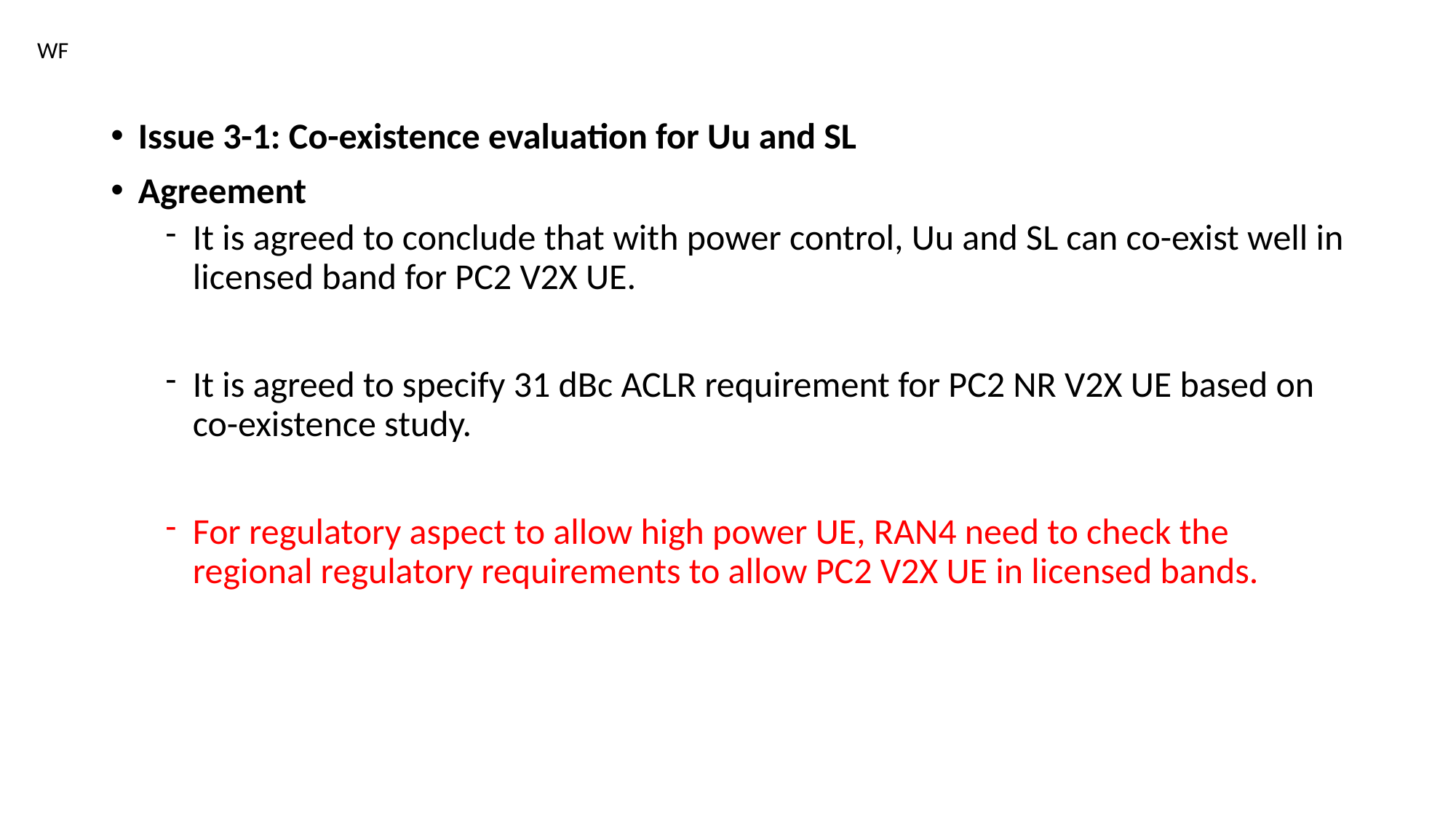

# WF
Issue 3-1: Co-existence evaluation for Uu and SL
Agreement
It is agreed to conclude that with power control, Uu and SL can co-exist well in licensed band for PC2 V2X UE.

It is agreed to specify 31 dBc ACLR requirement for PC2 NR V2X UE based on co-existence study.

For regulatory aspect to allow high power UE, RAN4 need to check the regional regulatory requirements to allow PC2 V2X UE in licensed bands.